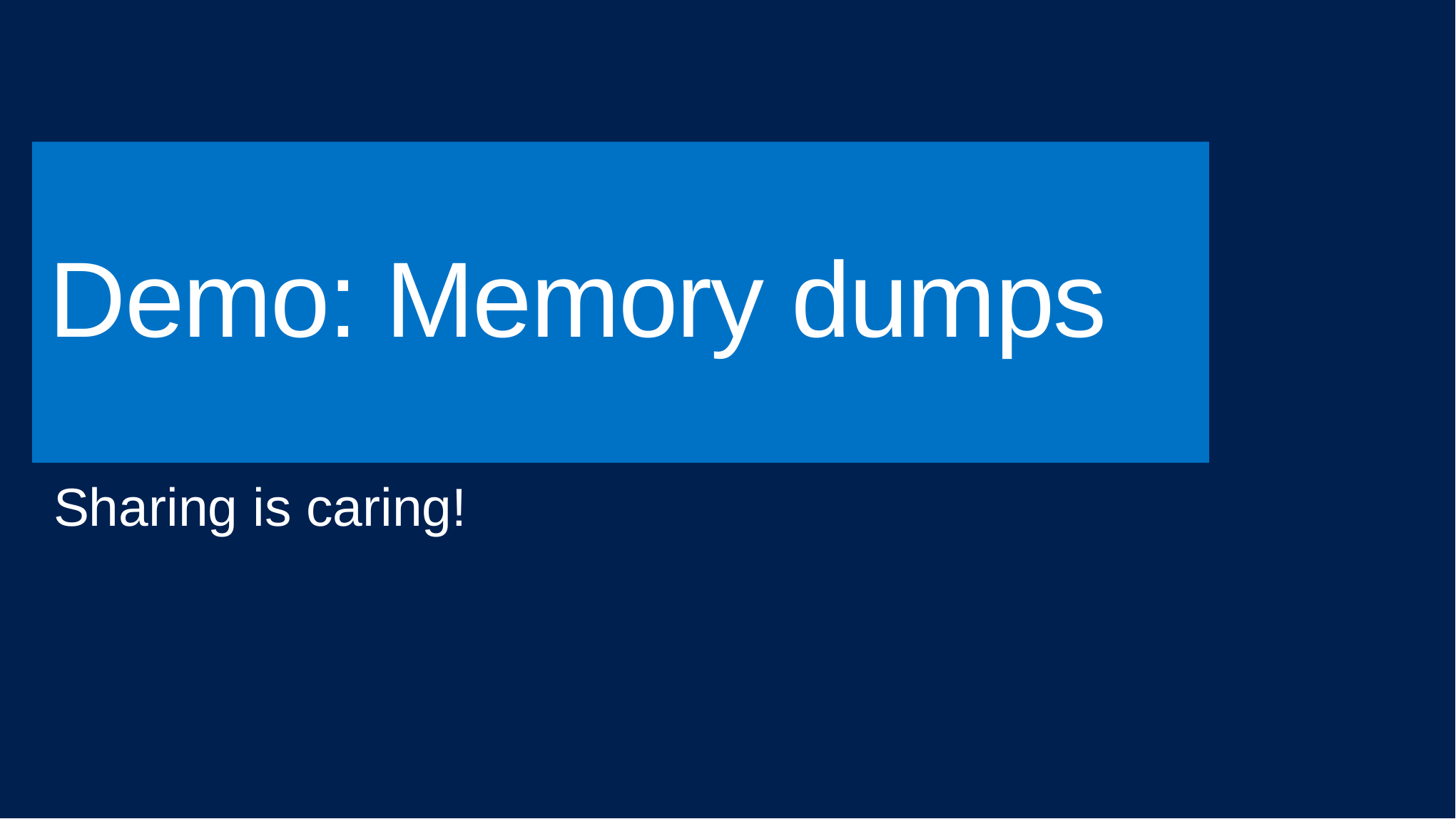

# Demo: Memory dumps
Sharing is caring!